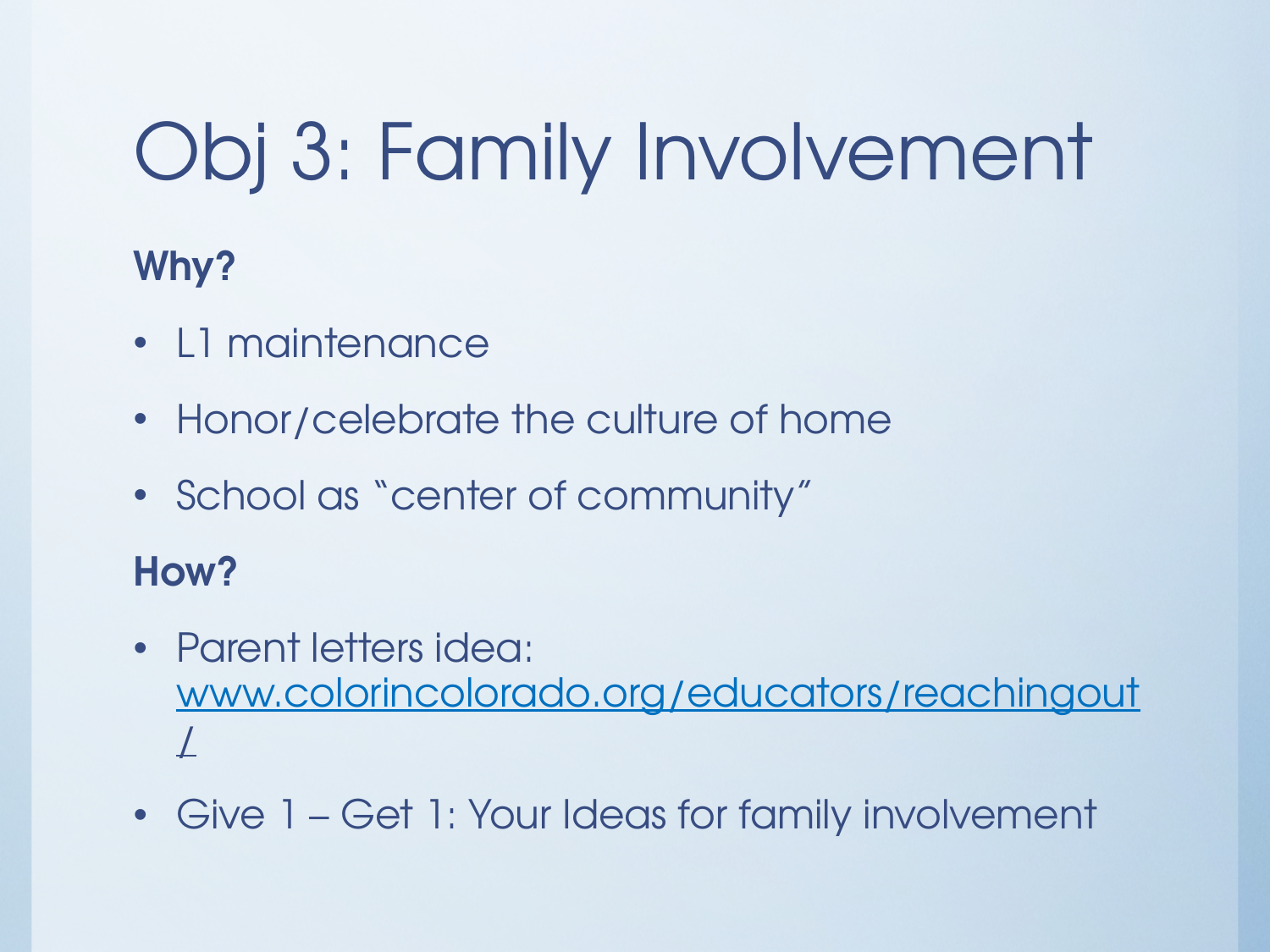

# Obj 3: Family Involvement
Why?
L1 maintenance
Honor/celebrate the culture of home
School as “center of community”
How?
Parent letters idea: www.colorincolorado.org/educators/reachingout/
Give 1 – Get 1: Your Ideas for family involvement